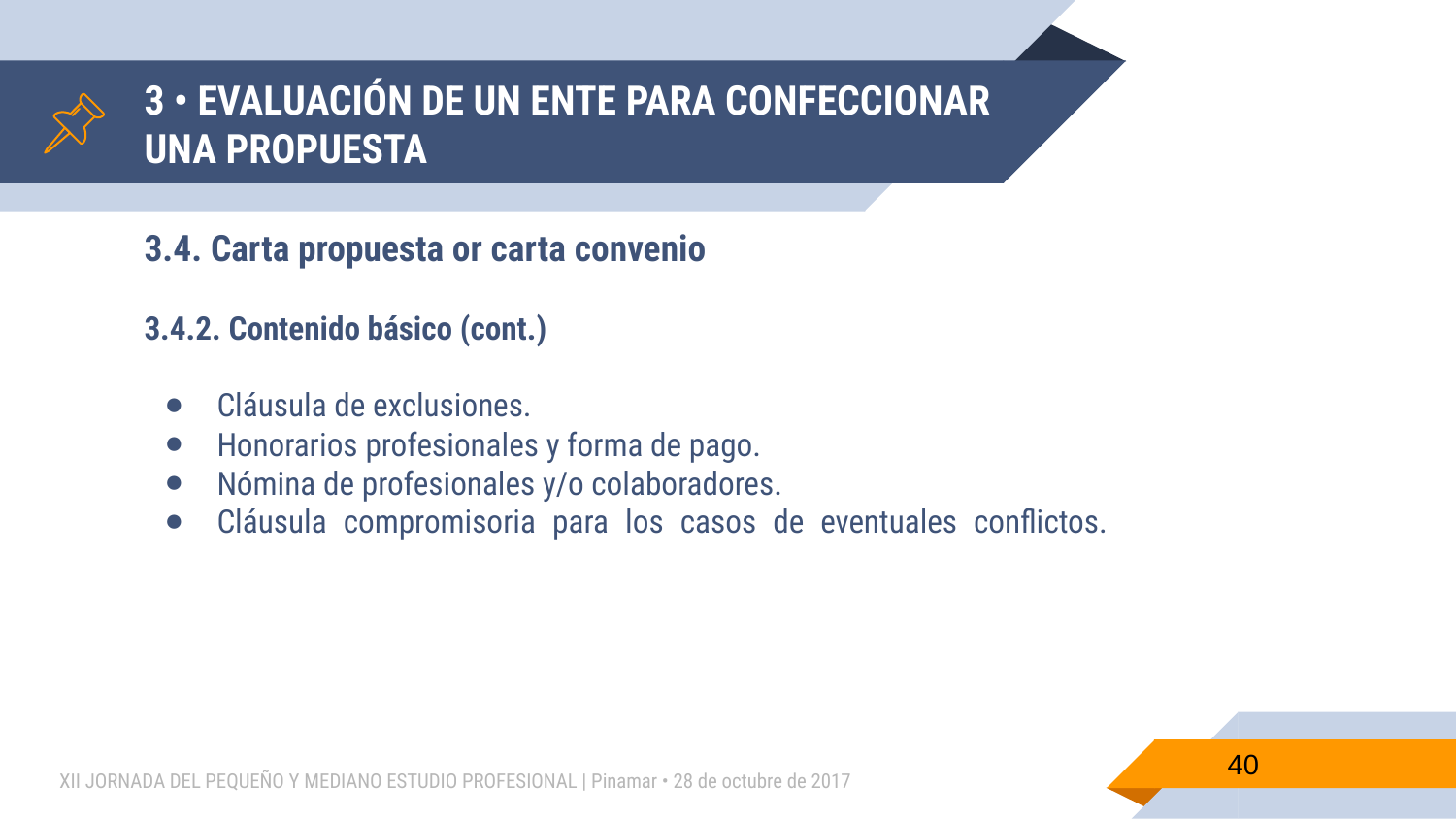

# 3 • EVALUACIÓN DE UN ENTE PARA CONFECCIONAR UNA PROPUESTA

3.4. Carta propuesta or carta convenio

3.4.2. Contenido básico (cont.)

Cláusula de exclusiones.
Honorarios profesionales y forma de pago.
Nómina de profesionales y/o colaboradores.
Cláusula compromisoria para los casos de eventuales conflictos.
40